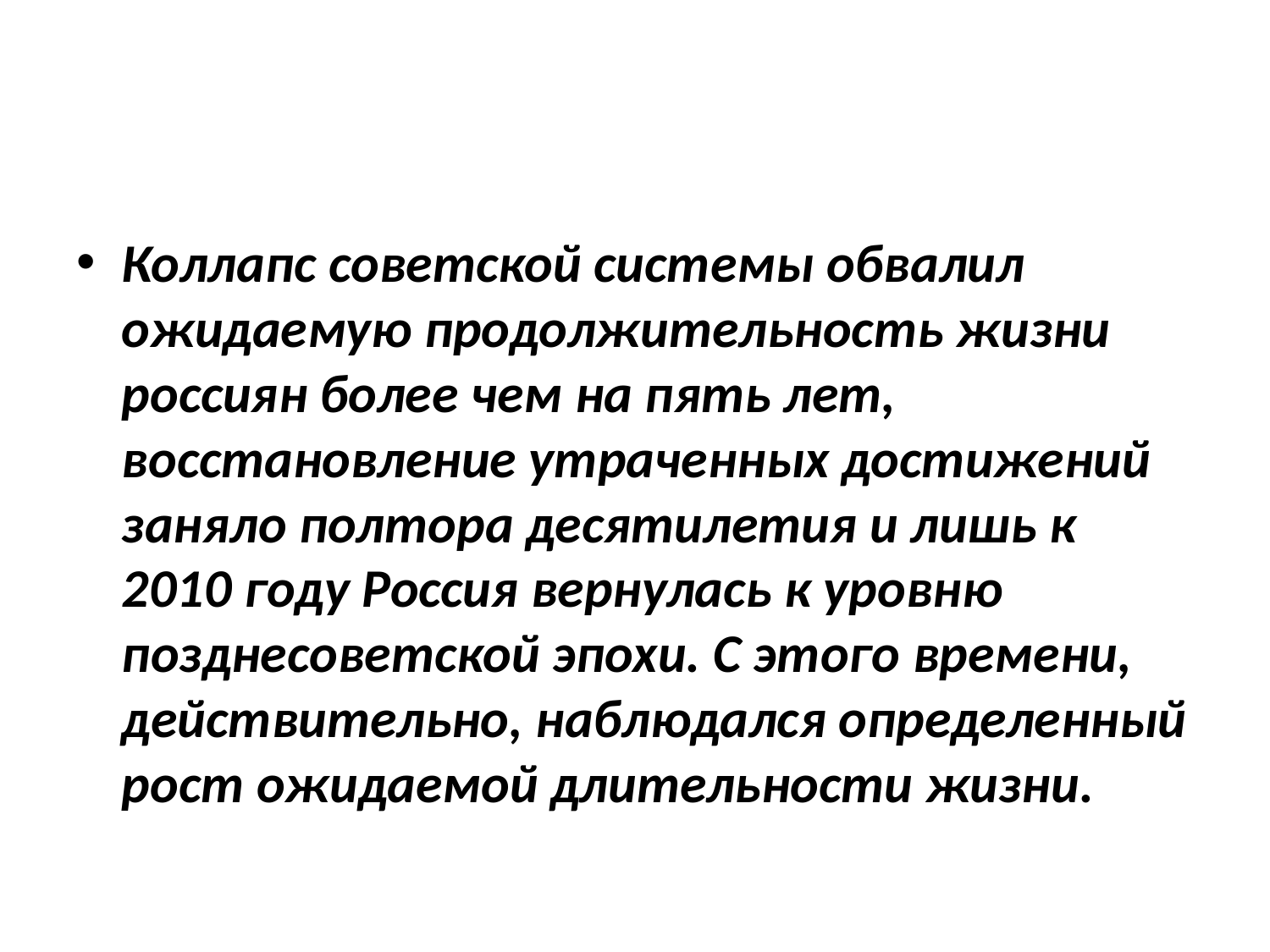

#
Коллапс советской системы обвалил ожидаемую продолжительность жизни россиян более чем на пять лет, восстановление утраченных достижений заняло полтора десятилетия и лишь к 2010 году Россия вернулась к уровню позднесоветской эпохи. С этого времени, действительно, наблюдался определенный рост ожидаемой длительности жизни.